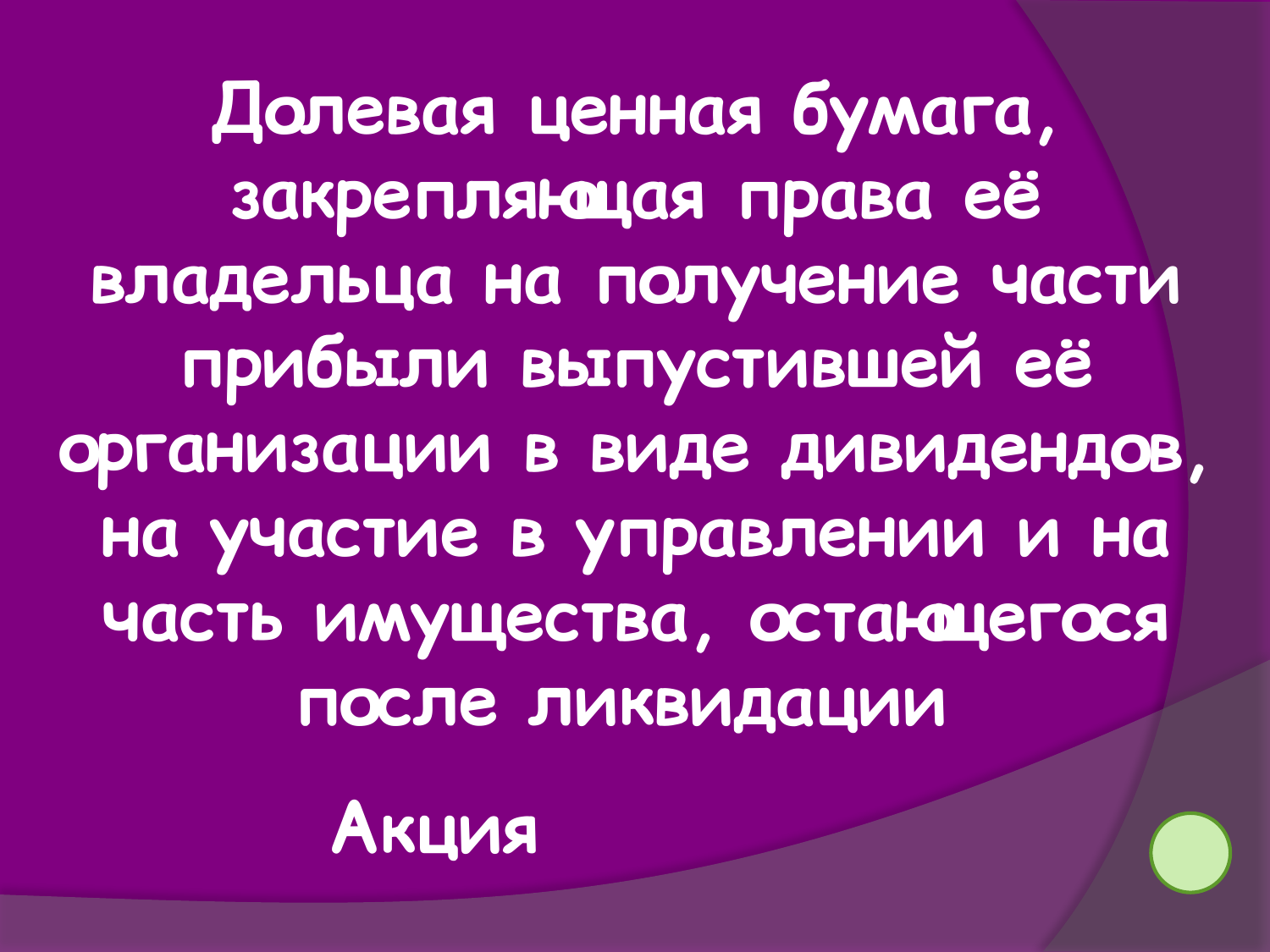

Долевая ценная бумага, закрепляющая права её владельца на получение части прибыли выпустившей её организации в виде дивидендов, на участие в управлении и на часть имущества, остающегося после ликвидации
Акция